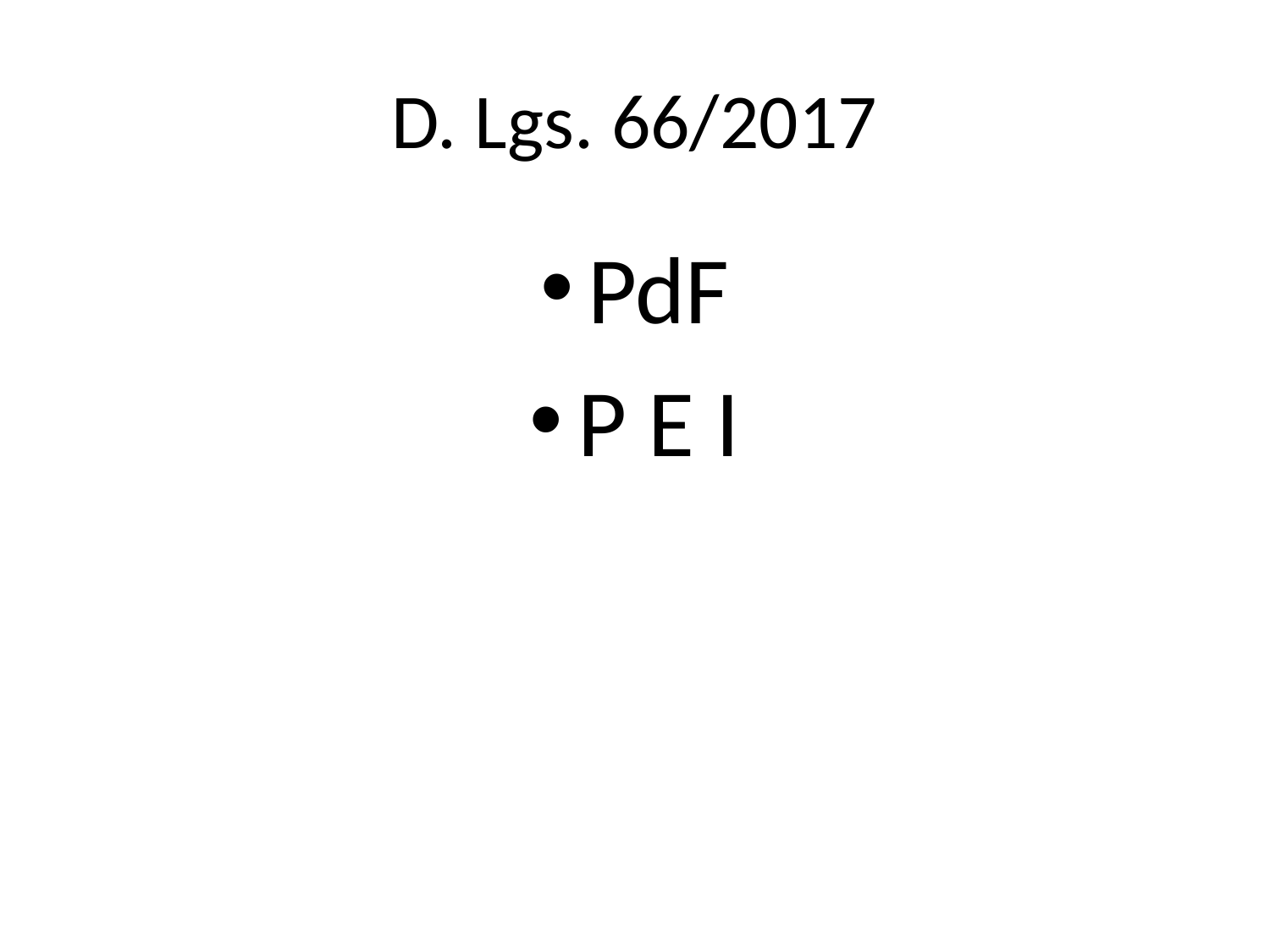

# D. Lgs. 66/2017
PdF
P E I